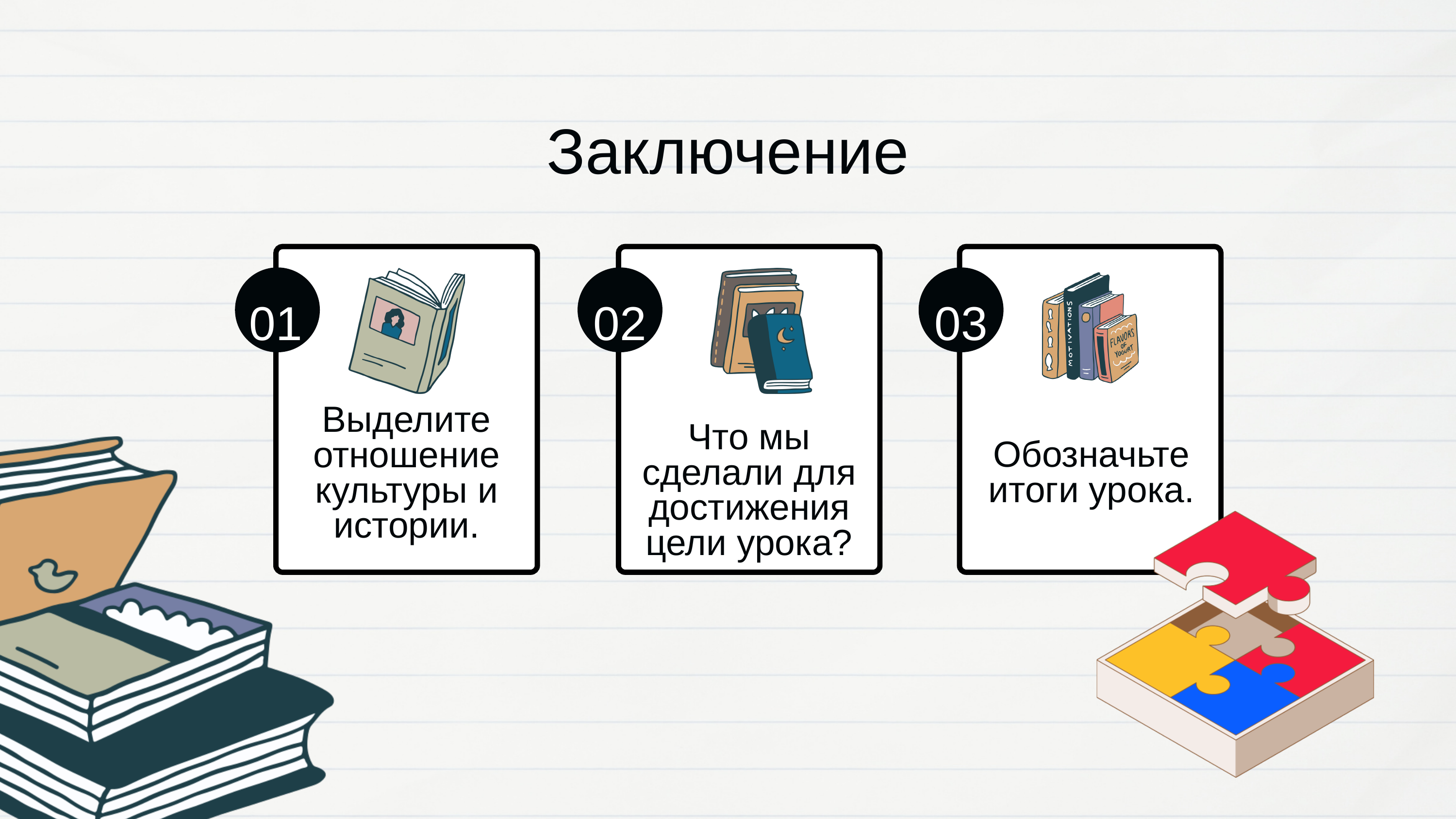

Заключение

01
02
03
Выделите отношение культуры и истории.
Что мы сделали для достижения цели урока?

Обозначьте итоги урока.